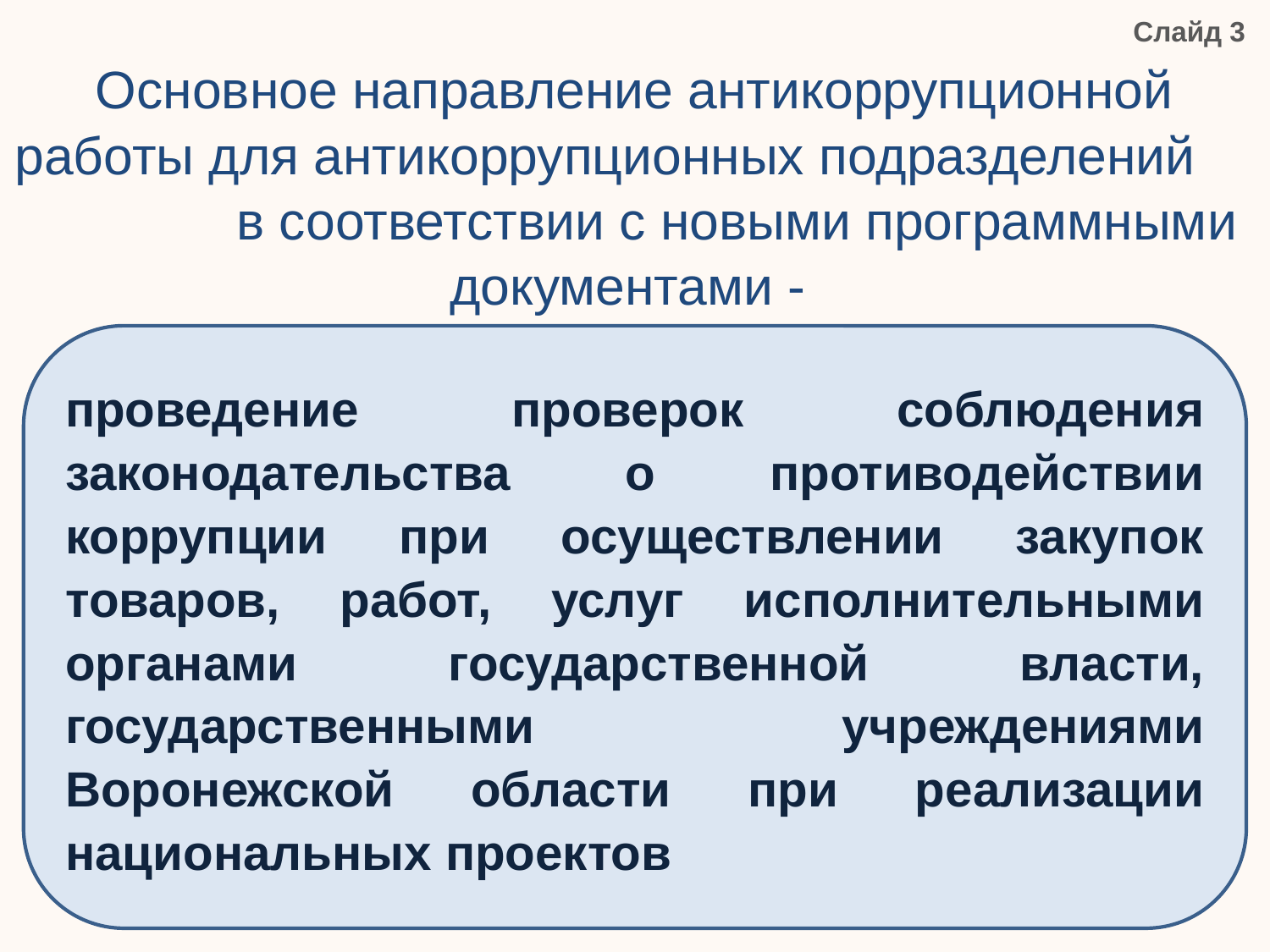

# Основное направление антикоррупционной работы для антикоррупционных подразделений                   в соответствии с новыми программными документами -
Слайд 3
проведение проверок соблюдения законодательства о противодействии коррупции при осуществлении закупок товаров, работ, услуг исполнительными органами государственной власти, государственными учреждениями Воронежской области при реализации национальных проектов